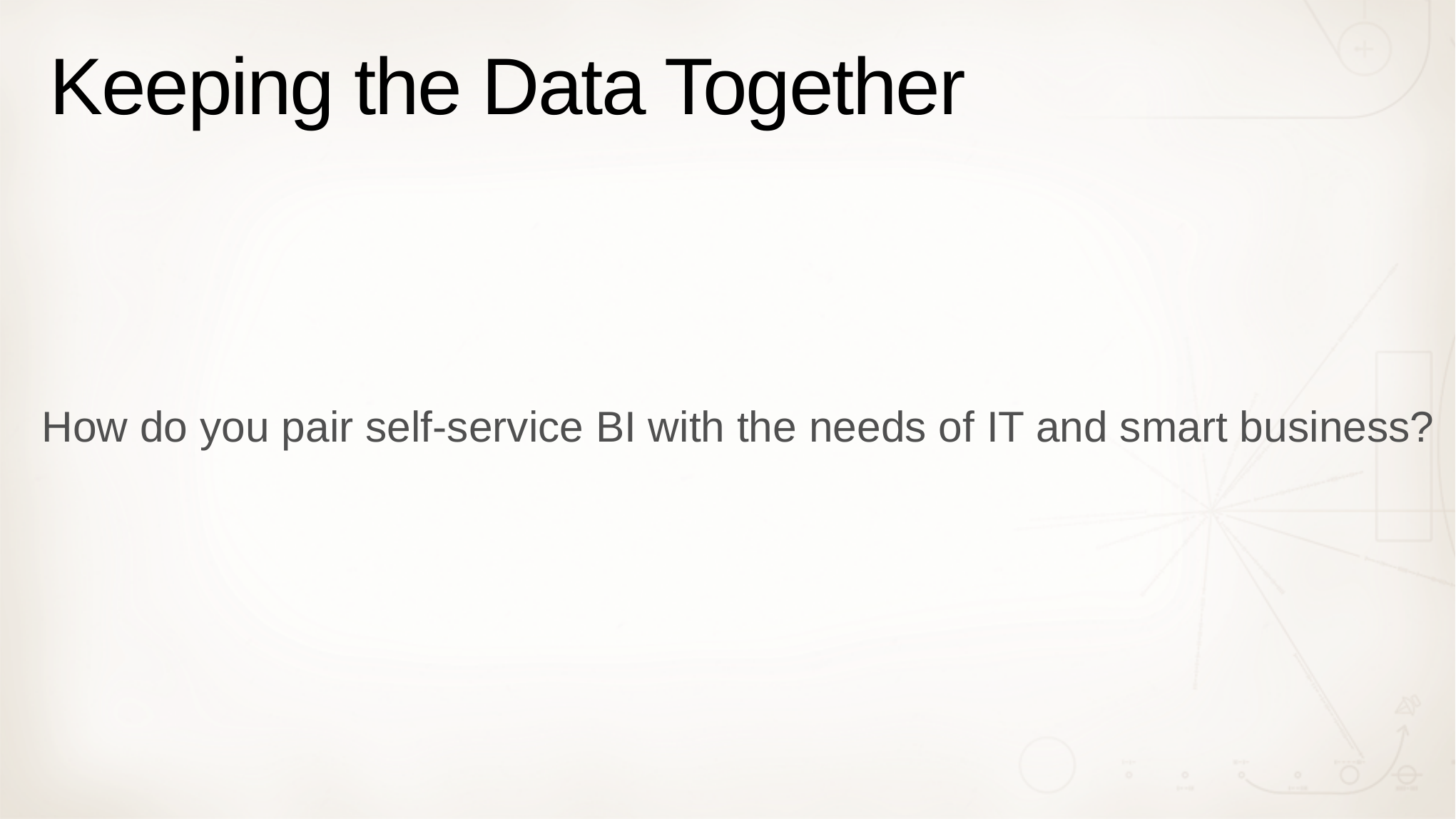

# Keeping the Data Together
How do you pair self-service BI with the needs of IT and smart business?